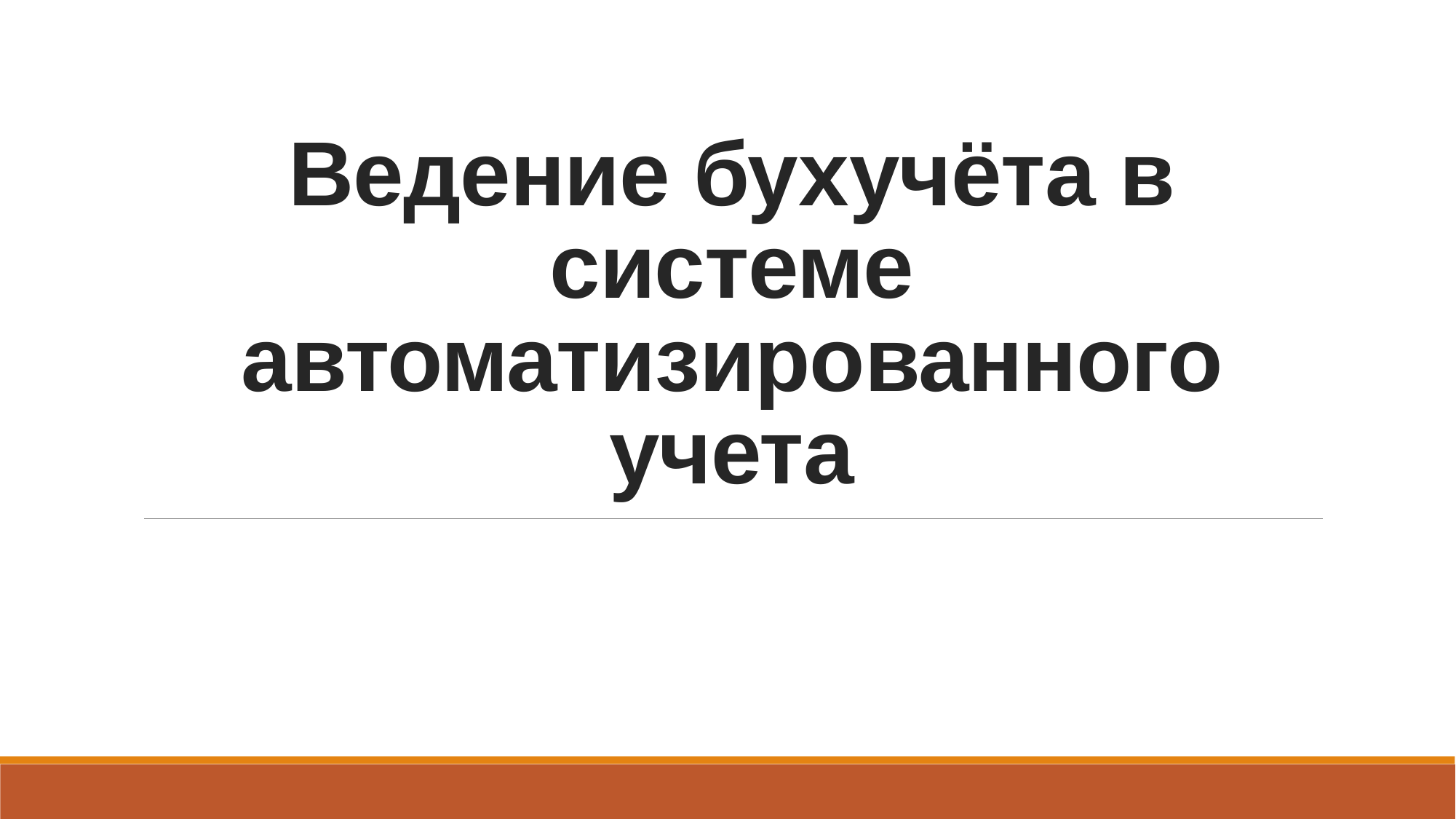

# Ведение бухучёта в системе автоматизированного учета